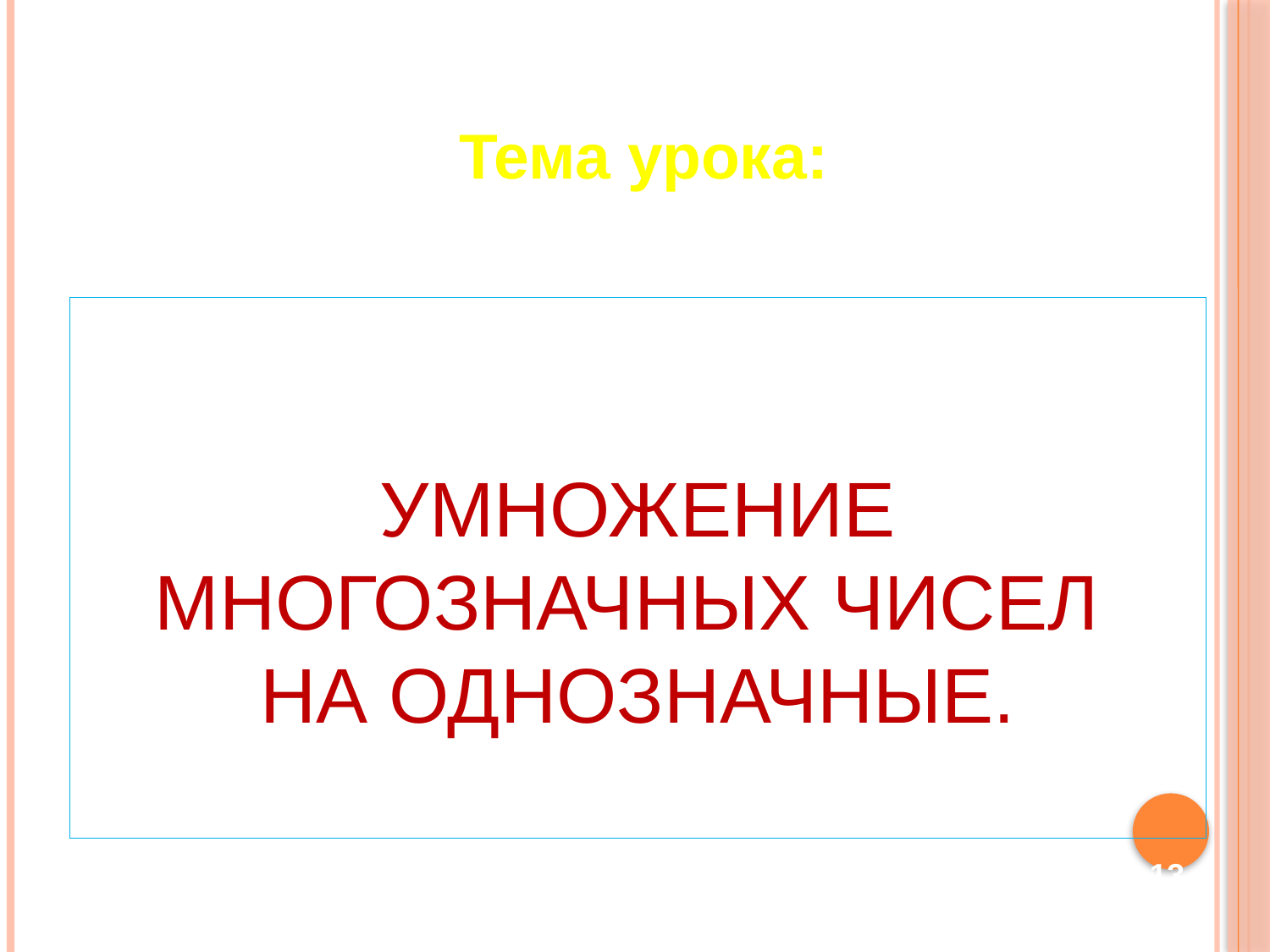

Тема урока:
# Умножение многозначных чисел на однозначные.
13